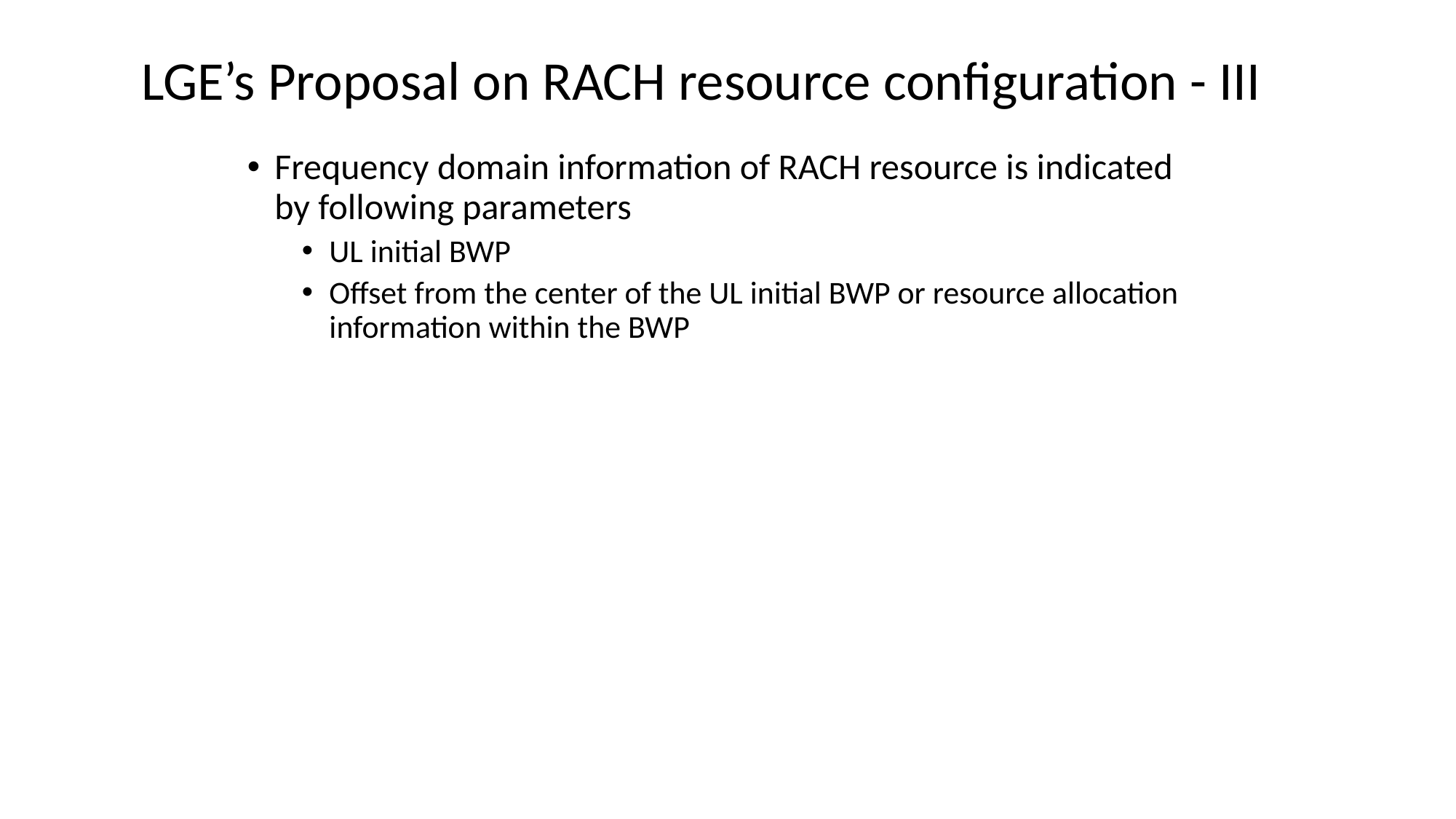

# LGE’s Proposal on RACH resource configuration - III
Frequency domain information of RACH resource is indicated by following parameters
UL initial BWP
Offset from the center of the UL initial BWP or resource allocation information within the BWP